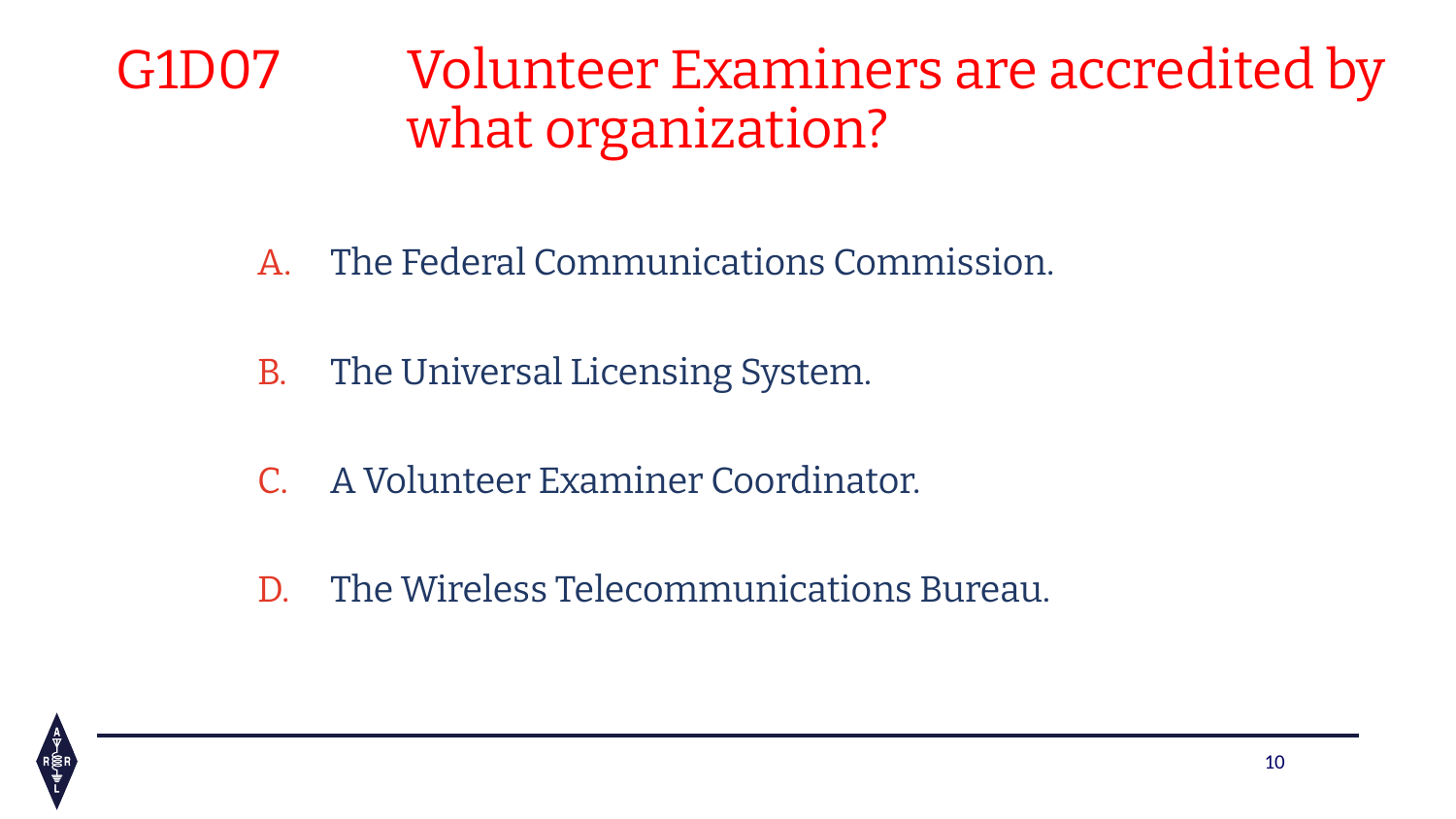

G1D07	Volunteer Examiners are accredited by 			what organization?
The Federal Communications Commission.

The Universal Licensing System.

A Volunteer Examiner Coordinator.

The Wireless Telecommunications Bureau.
10